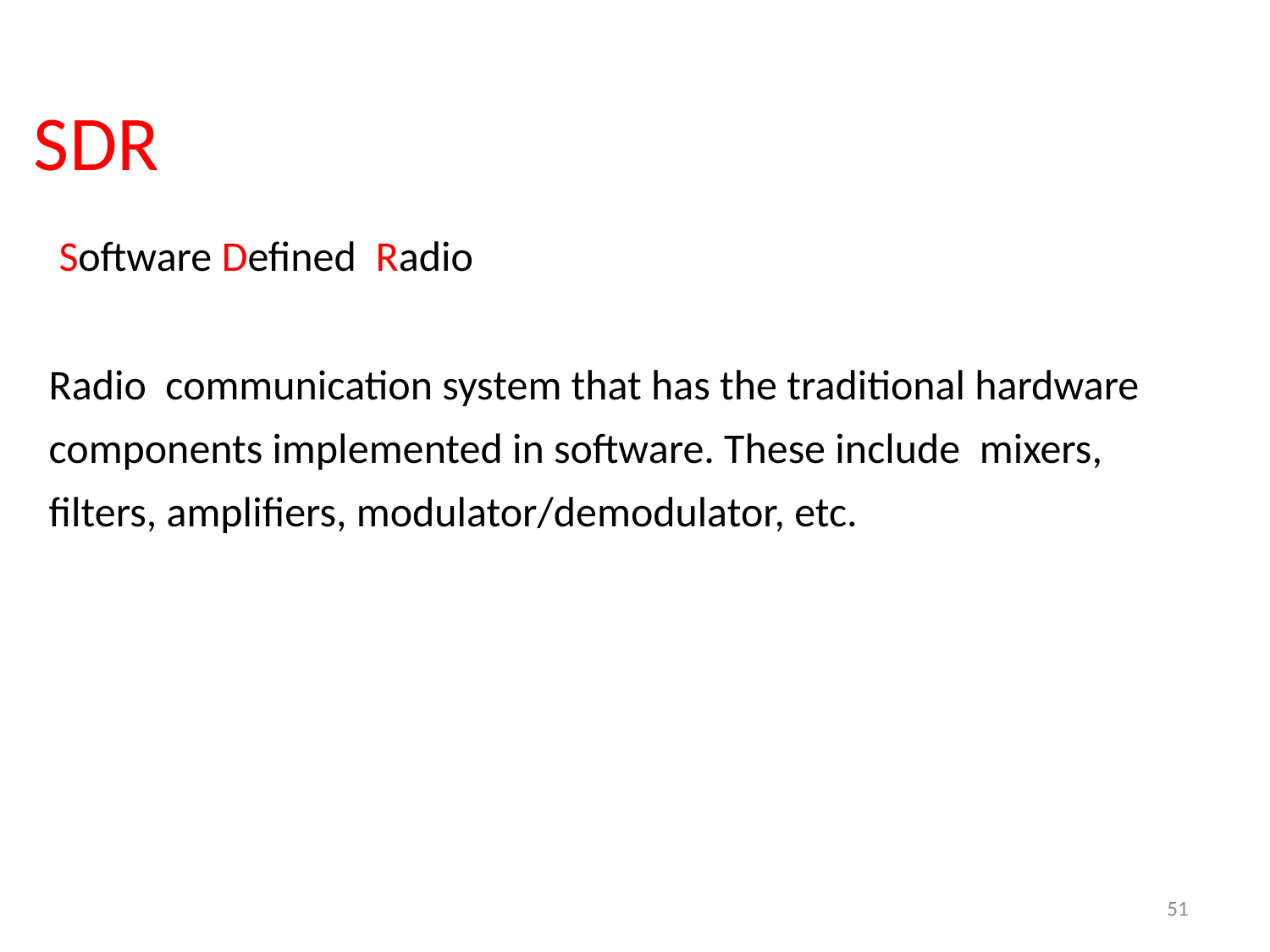

# SDR
Software Defined  Radio
Radio  communication system that has the traditional hardware components implemented in software. These include  mixers, filters, amplifiers, modulator/demodulator, etc.
51